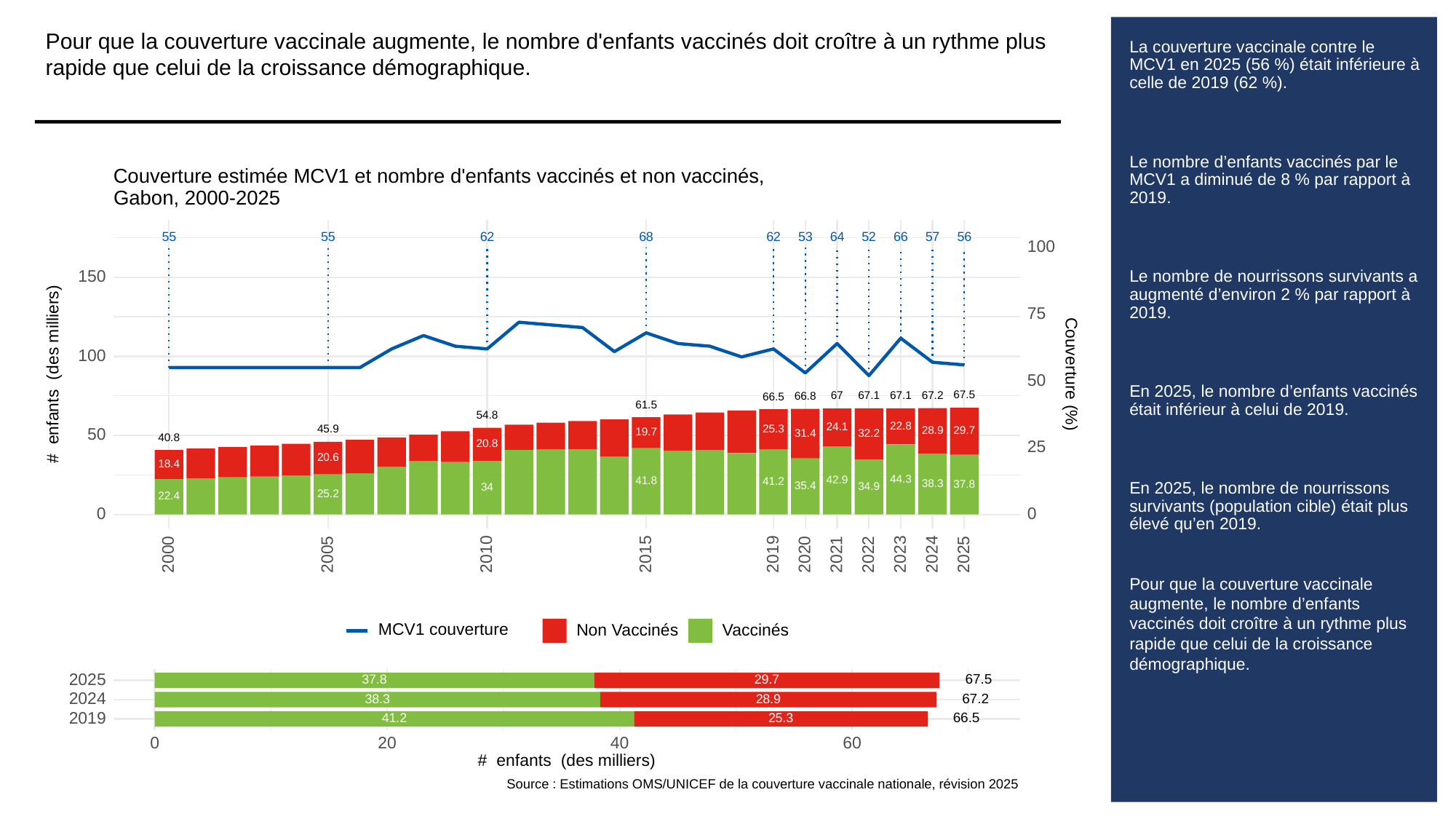

Pour que la couverture vaccinale augmente, le nombre d'enfants vaccinés doit croître à un rythme plus rapide que celui de la croissance démographique.
# La couverture vaccinale contre le MCV1 en 2025 (56 %) était inférieure à celle de 2019 (62 %).

Le nombre d’enfants vaccinés par le MCV1 a diminué de 8 % par rapport à 2019.

Le nombre de nourrissons survivants a augmenté d’environ 2 % par rapport à 2019.

En 2025, le nombre d’enfants vaccinés était inférieur à celui de 2019.

En 2025, le nombre de nourrissons survivants (population cible) était plus élevé qu’en 2019.

Pour que la couverture vaccinale augmente, le nombre d’enfants vaccinés doit croître à un rythme plus rapide que celui de la croissance démographique.

Couverture estimée MCV1 et nombre d'enfants vaccinés et non vaccinés,
Gabon, 2000-2025

53
62
68
62
64
52
66
56
57
55
55

100

150

75

100

#  enfants  (des milliers)
Couverture (%)
50
67.5
67.2
67.1
67.1
67
66.8
66.5

61.5

54.8

22.8

24.1

25.3
45.9
28.9
29.7

19.7
50
31.4
32.2

40.8

20.8
25

20.6

18.4

44.3

42.9

41.8

41.2

38.3
37.8
35.4
34.9
34
25.2
22.4
0
0

2023
2000
2005
2010
2015
2019
2020
2021
2022
2024
2025

MCV1 couverture
Non Vaccinés
Vaccinés

2025
67.5
37.8
29.7

2024
67.2
38.3
28.9

2019
66.5
25.3
41.2

0
20
40
60
#  enfants  (des milliers)
Source : Estimations OMS/UNICEF de la couverture vaccinale nationale, révision 2025